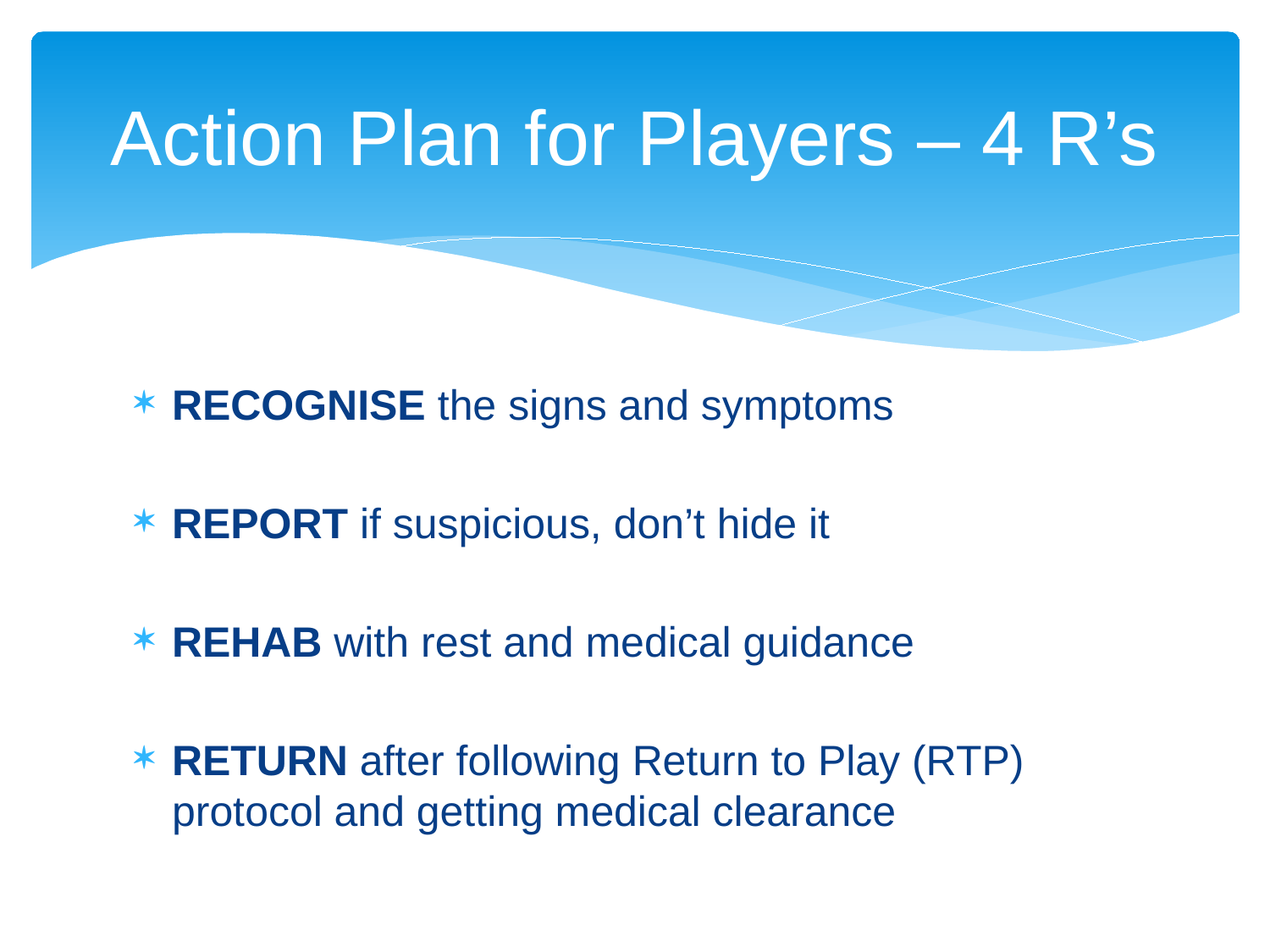

# Action Plan for Players – 4 R’s
RECOGNISE the signs and symptoms

REPORT if suspicious, don’t hide it

REHAB with rest and medical guidance

RETURN after following Return to Play (RTP) protocol and getting medical clearance